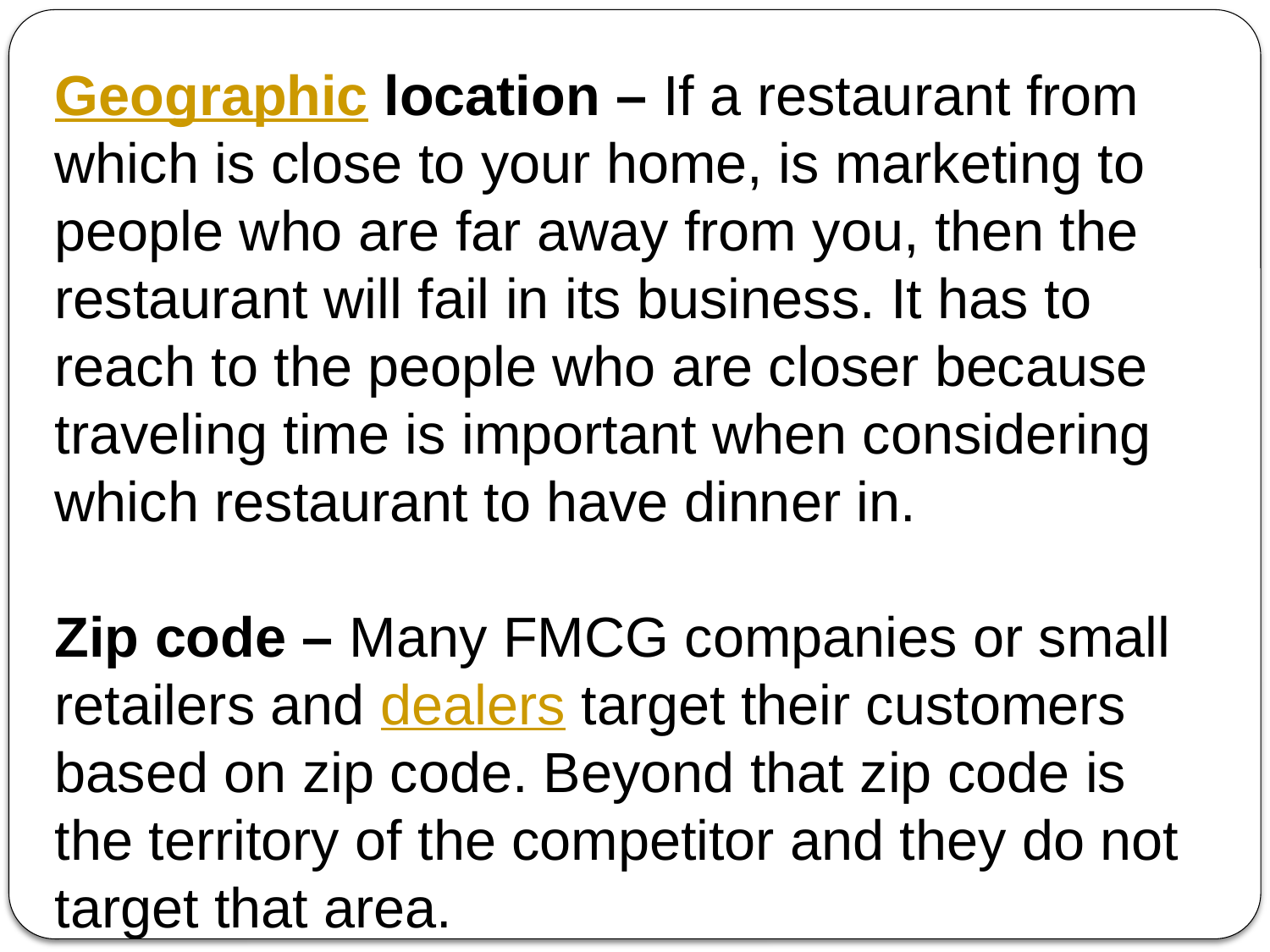

Geographic location – If a restaurant from which is close to your home, is marketing to people who are far away from you, then the restaurant will fail in its business. It has to reach to the people who are closer because traveling time is important when considering which restaurant to have dinner in.

Zip code – Many FMCG companies or small retailers and dealers target their customers based on zip code. Beyond that zip code is the territory of the competitor and they do not target that area.